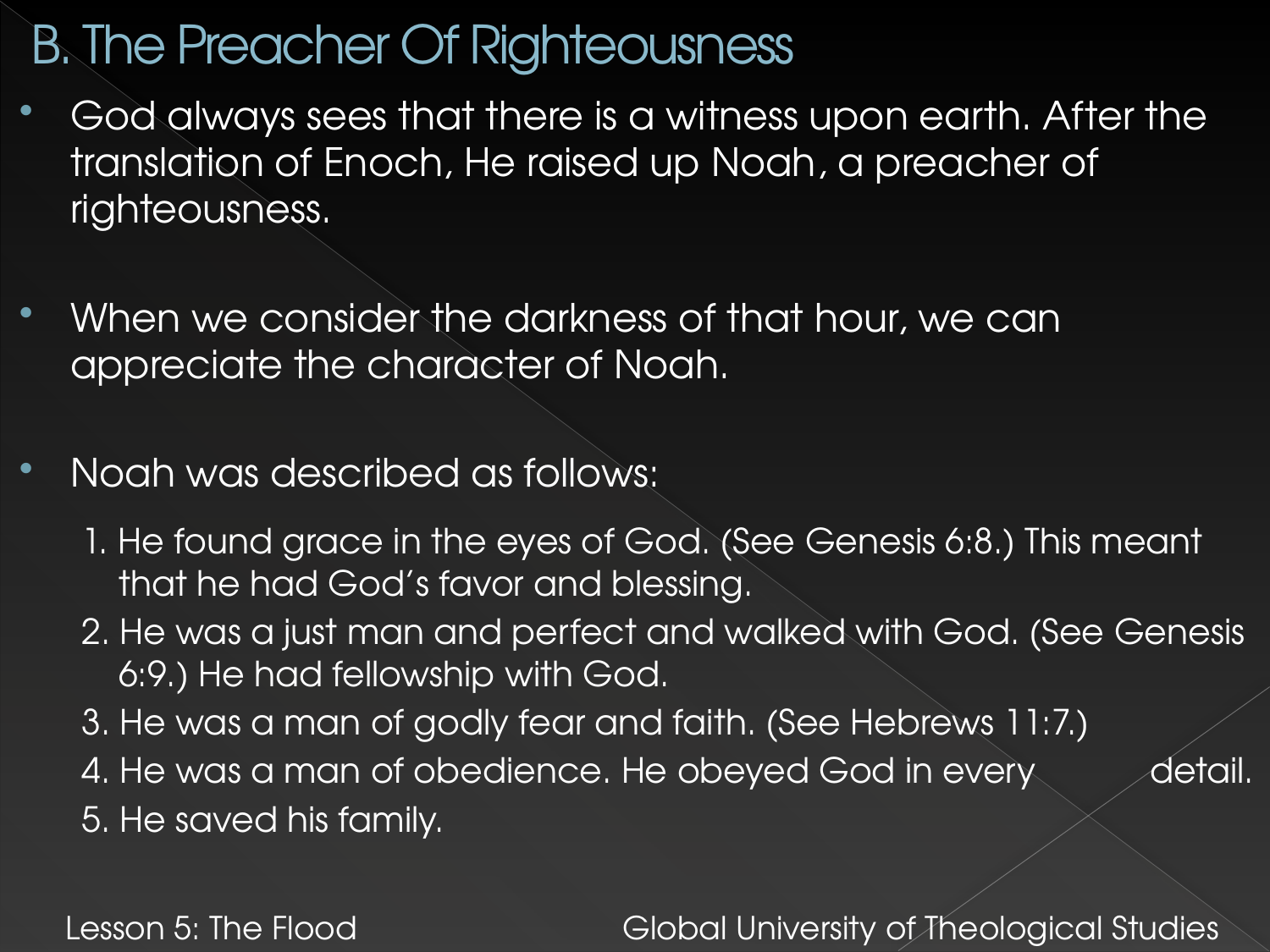

# B. The Preacher Of Righteousness
God always sees that there is a witness upon earth. After the translation of Enoch, He raised up Noah, a preacher of righteousness.

When we consider the darkness of that hour, we can appreciate the character of Noah.

Noah was described as follows:

1. He found grace in the eyes of God. (See Genesis 6:8.) This meant that he had God’s favor and blessing.
2. He was a just man and perfect and walked with God. (See Genesis 6:9.) He had fellowship with God.
3. He was a man of godly fear and faith. (See Hebrews 11:7.)
4. He was a man of obedience. He obeyed God in every 	   detail.
5. He saved his family.
Lesson 5: The Flood                              Global University of Theological Studies